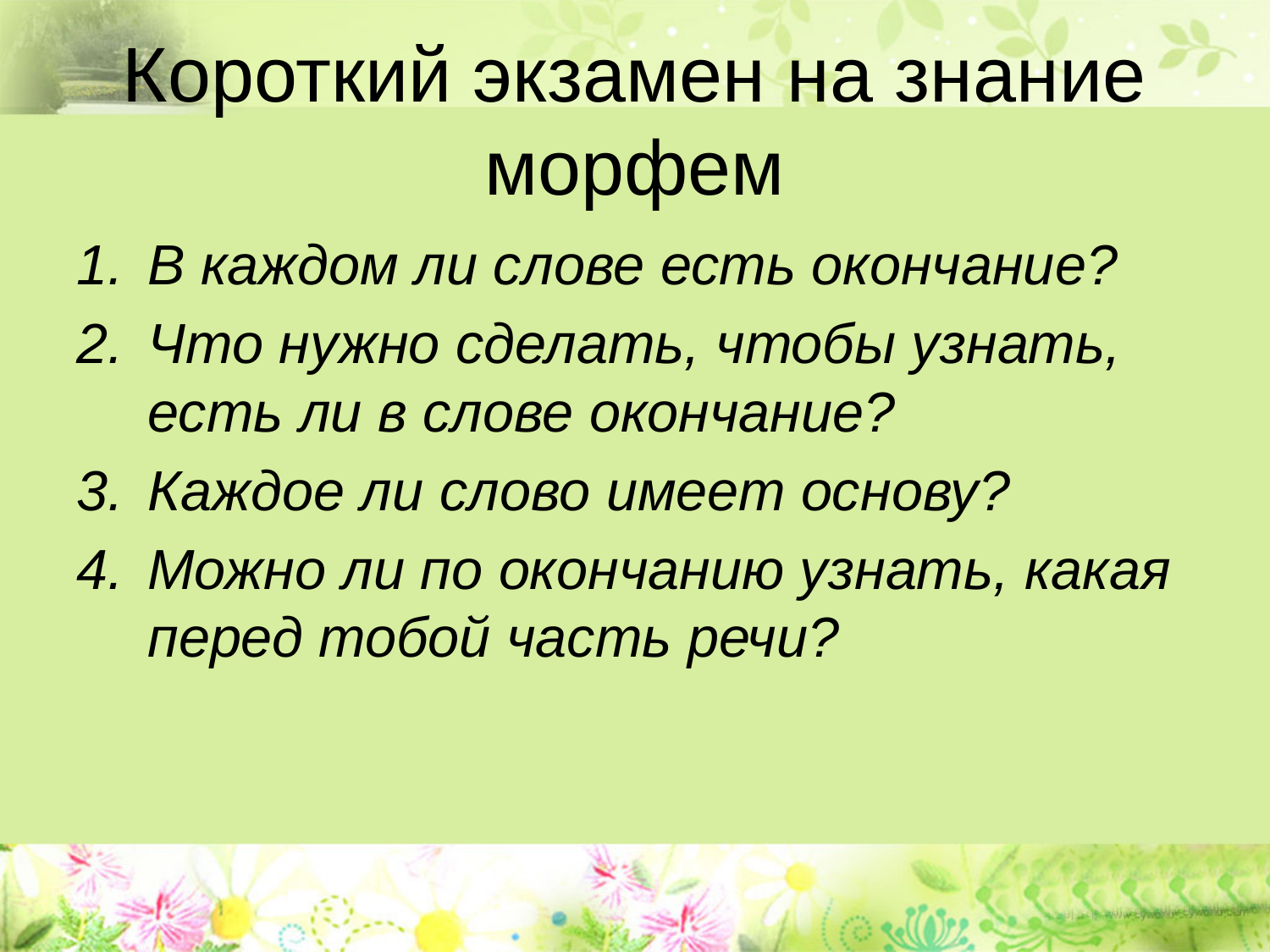

# Короткий экзамен на знание морфем
В каждом ли слове есть окончание?
Что нужно сделать, чтобы узнать, есть ли в слове окончание?
Каждое ли слово имеет основу?
Можно ли по окончанию узнать, какая перед тобой часть речи?